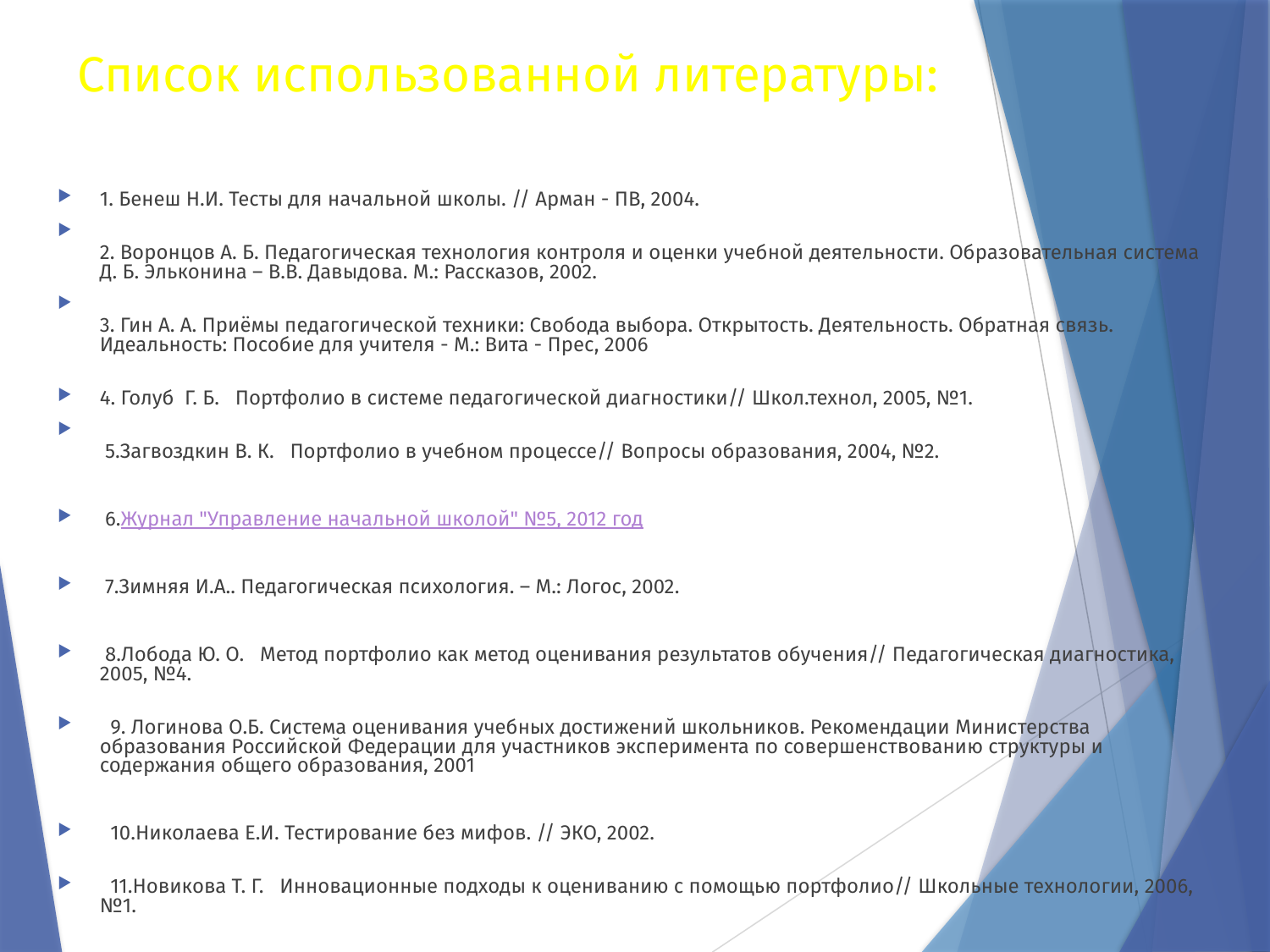

# Список использованной литературы:

1. Бенеш Н.И. Тесты для начальной школы. // Арман - ПВ, 2004.
2. Воронцов А. Б. Педагогическая технология контроля и оценки учебной деятельности. Образовательная система Д. Б. Эльконина – В.В. Давыдова. М.: Рассказов, 2002.
 
3. Гин А. А. Приёмы педагогической техники: Свобода выбора. Открытость. Деятельность. Обратная связь. Идеальность: Пособие для учителя - М.: Вита - Прес, 2006
4. Голуб  Г. Б.   Портфолио в системе педагогической диагностики// Школ.технол, 2005, №1.
 5.Загвоздкин В. К.   Портфолио в учебном процессе// Вопросы образования, 2004, №2.

 6.Журнал "Управление начальной школой" №5, 2012 год

 7.Зимняя И.А.. Педагогическая психология. – М.: Логос, 2002.

 8.Лобода Ю. О.   Метод портфолио как метод оценивания результатов обучения// Педагогическая диагностика, 2005, №4.
  9. Логинова О.Б. Система оценивания учебных достижений школьников. Рекомендации Министерства образования Российской Федерации для участников эксперимента по совершенствованию структуры и содержания общего образования, 2001

  10.Николаева Е.И. Тестирование без мифов. // ЭКО, 2002.
  11.Новикова Т. Г.   Инновационные подходы к оцениванию с помощью портфолио// Школьные технологии, 2006, №1.